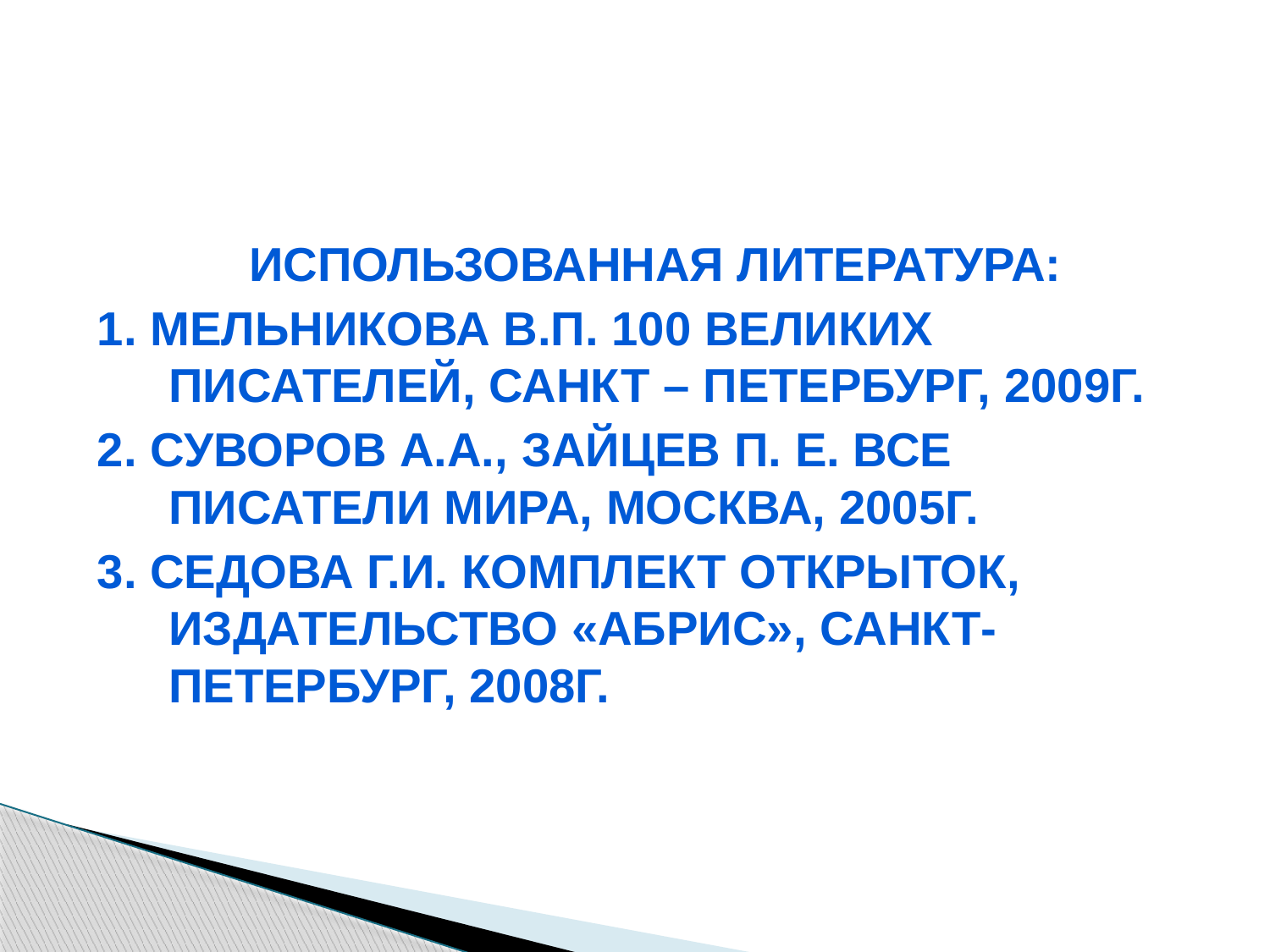

Использованная литература:
1. Мельникова В.П. 100 великих писателей, Санкт – Петербург, 2009г.
2. Суворов А.А., Зайцев П. Е. Все писатели мира, Москва, 2005г.
3. Седова Г.И. комплект Открыток, Издательство «Абрис», Санкт-Петербург, 2008г.